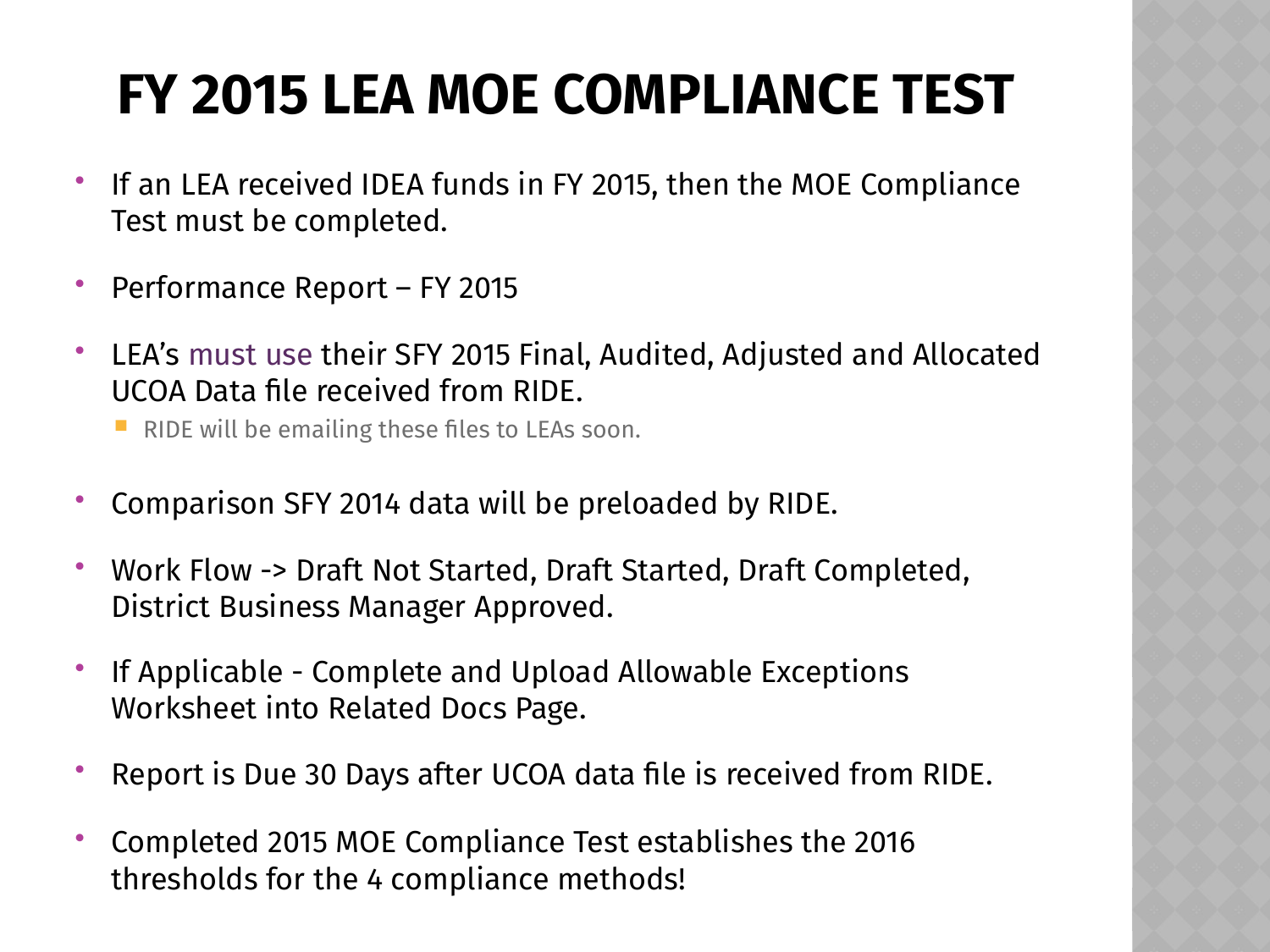

# FY 2015 LEA MOE compliance test
If an LEA received IDEA funds in FY 2015, then the MOE Compliance Test must be completed.

Performance Report – FY 2015

LEA’s must use their SFY 2015 Final, Audited, Adjusted and Allocated UCOA Data file received from RIDE.
RIDE will be emailing these files to LEAs soon.

Comparison SFY 2014 data will be preloaded by RIDE.

Work Flow -> Draft Not Started, Draft Started, Draft Completed, District Business Manager Approved.

If Applicable - Complete and Upload Allowable Exceptions Worksheet into Related Docs Page.

Report is Due 30 Days after UCOA data file is received from RIDE.

Completed 2015 MOE Compliance Test establishes the 2016 thresholds for the 4 compliance methods!